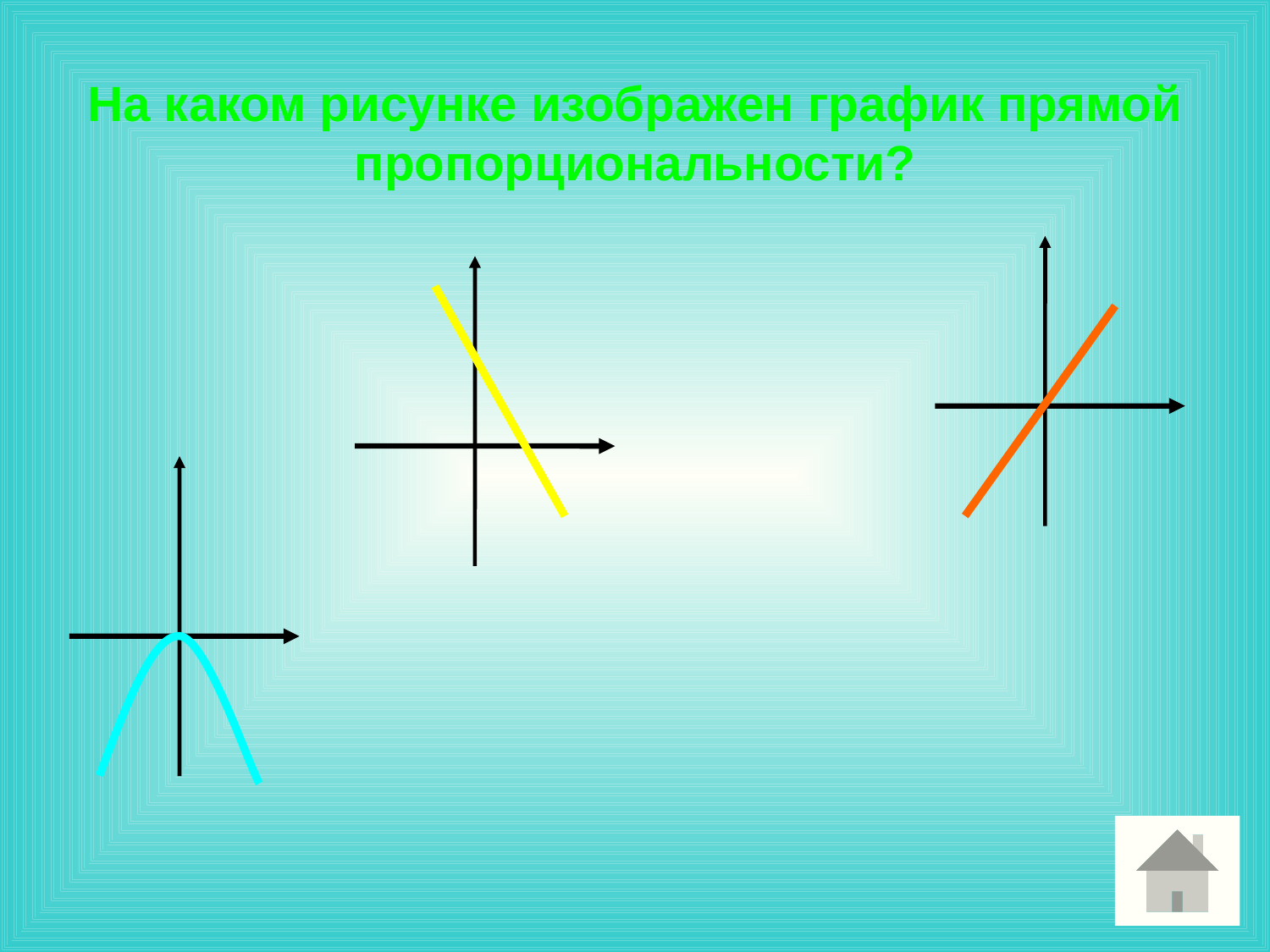

На каком рисунке изображен график прямой пропорциональности?